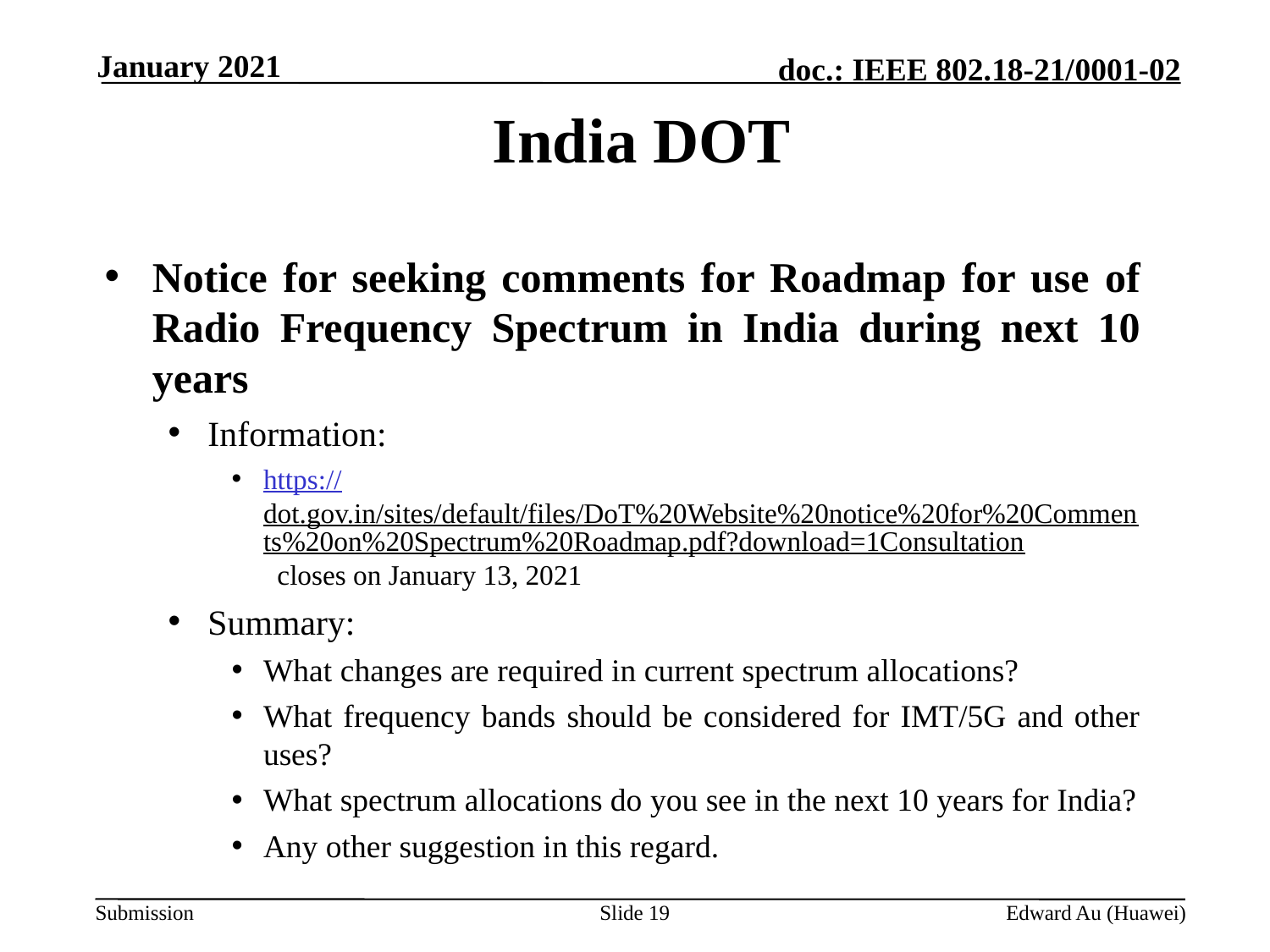

January 2021
# India DOT
Notice for seeking comments for Roadmap for use of Radio Frequency Spectrum in India during next 10 years
Information:
https://dot.gov.in/sites/default/files/DoT%20Website%20notice%20for%20Comments%20on%20Spectrum%20Roadmap.pdf?download=1Consultation  closes on January 13, 2021
Summary:
What changes are required in current spectrum allocations?
What frequency bands should be considered for IMT/5G and other uses?
What spectrum allocations do you see in the next 10 years for India?
Any other suggestion in this regard.

Slide 19
Edward Au (Huawei)